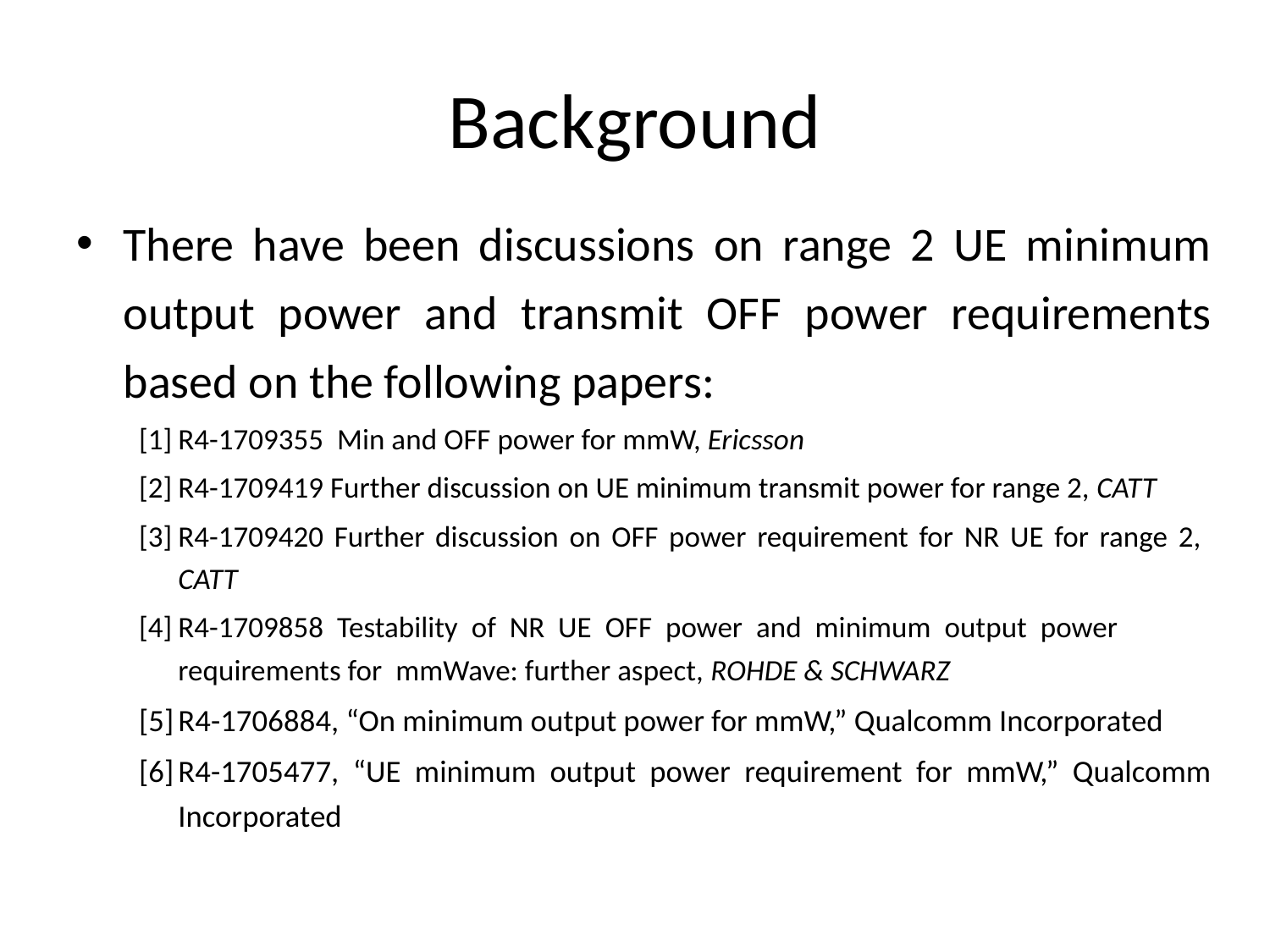

# Background
There have been discussions on range 2 UE minimum output power and transmit OFF power requirements based on the following papers:
[1]		R4-1709355  Min and OFF power for mmW, Ericsson
[2]		R4-1709419 Further discussion on UE minimum transmit power for range 2, CATT
[3]		R4-1709420 Further discussion on OFF power requirement for NR UE for range 2,  	CATT
[4]		R4-1709858 Testability of NR UE OFF power and minimum output power 	requirements for  mmWave: further aspect, ROHDE & SCHWARZ
[5]		R4-1706884, “On minimum output power for mmW,” Qualcomm Incorporated
[6]		R4-1705477, “UE minimum output power requirement for mmW,” Qualcomm 	Incorporated